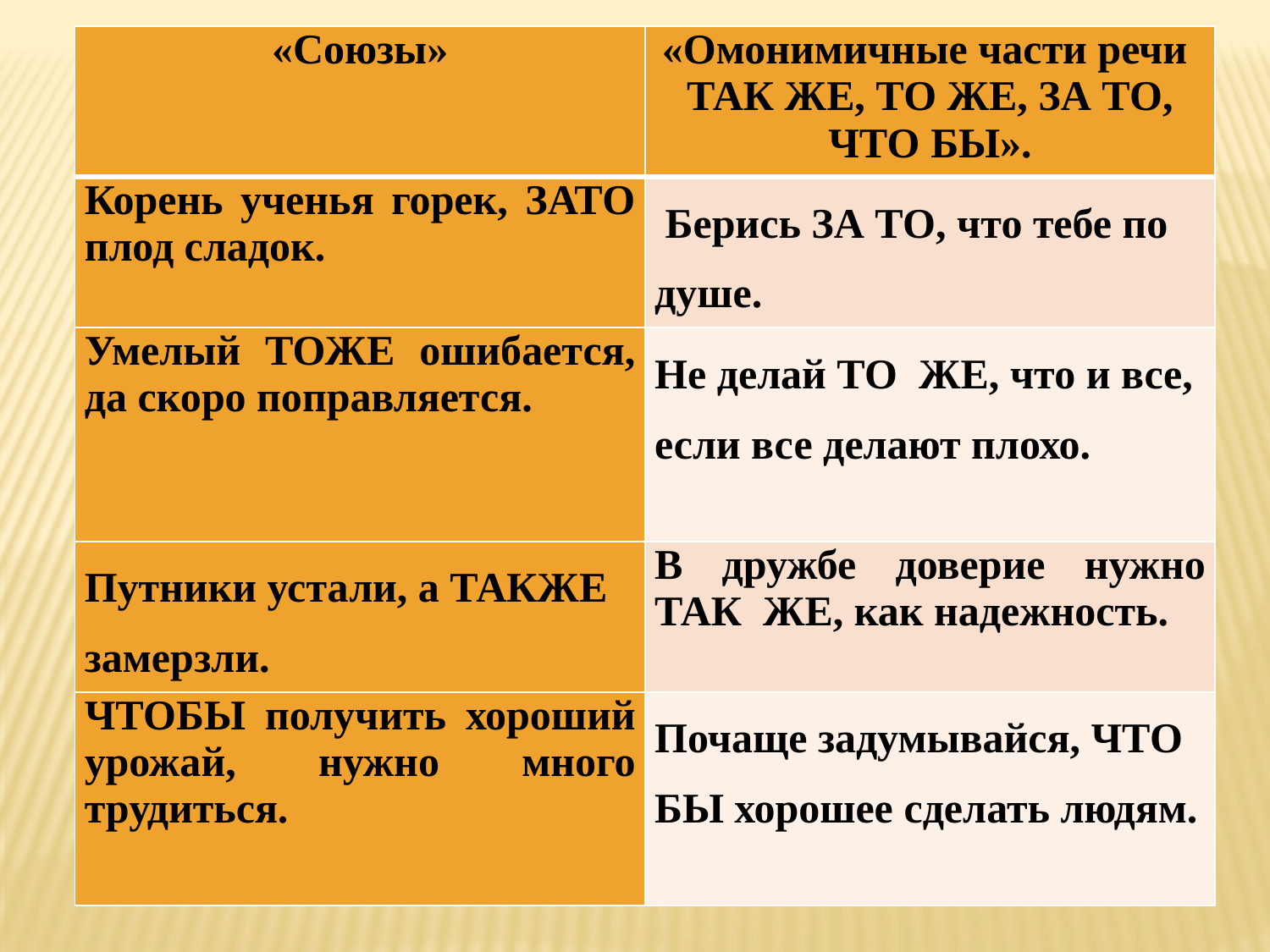

| «Союзы» | «Омонимичные части речи ТАК ЖЕ, ТО ЖЕ, ЗА ТО, ЧТО БЫ». |
| --- | --- |
| Корень ученья горек, ЗАТО плод сладок. | Берись ЗА ТО, что тебе по душе. |
| Умелый ТОЖЕ ошибается, да скоро поправляется. | Не делай ТО ЖЕ, что и все, если все делают плохо. |
| Путники устали, а ТАКЖЕ замерзли. | В дружбе доверие нужно ТАК ЖЕ, как надежность. |
| ЧТОБЫ получить хороший урожай, нужно много трудиться. | Почаще задумывайся, ЧТО БЫ хорошее сделать людям. |